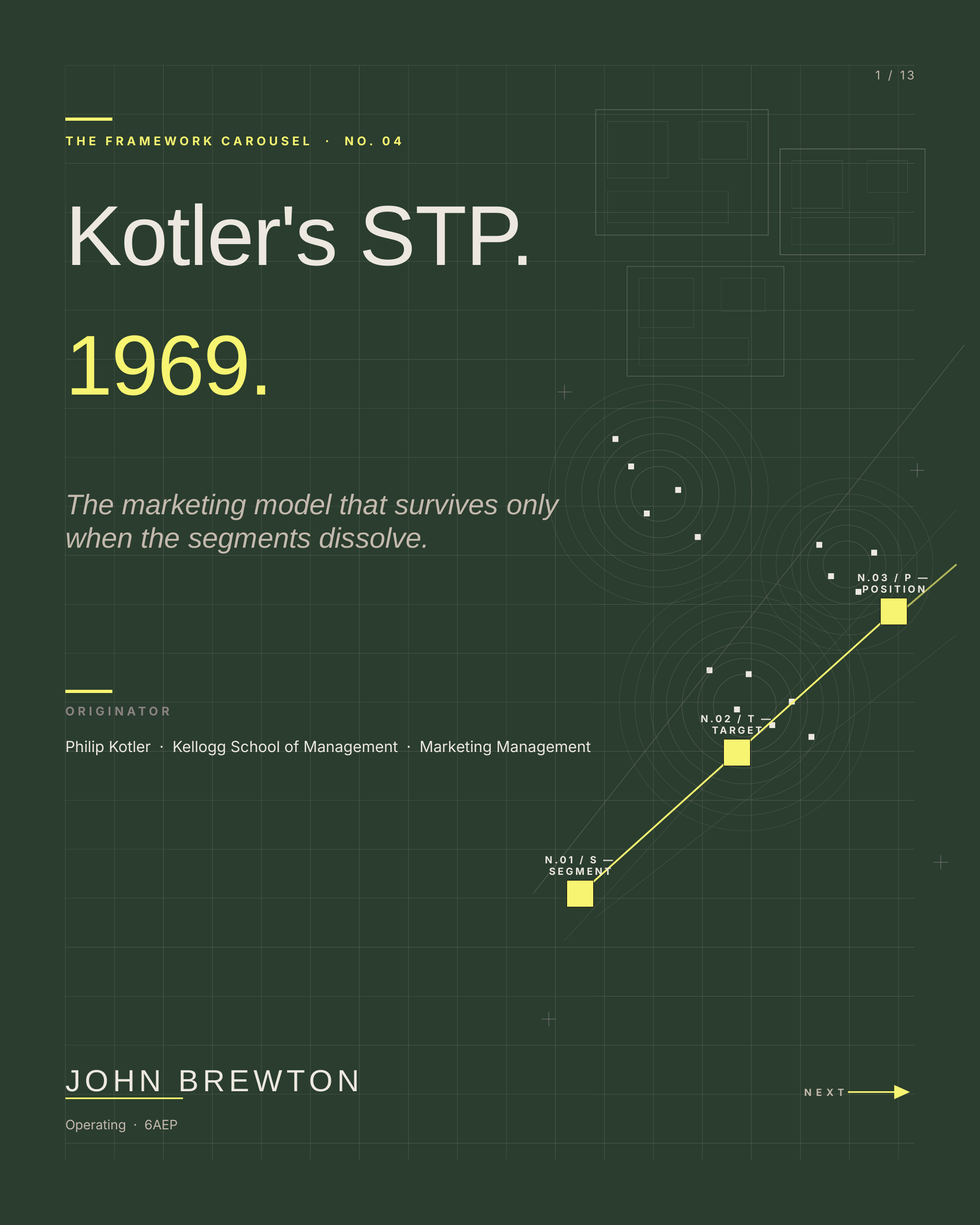

1 / 13

THE FRAMEWORK CAROUSEL  ·  NO. 04

Kotler's STP.

1969.

The marketing model that survives only when the segments dissolve.

N.03 / P — POSITION

ORIGINATOR

N.02 / T — TARGET

Philip Kotler  ·  Kellogg School of Management  ·  Marketing Management

N.01 / S — SEGMENT

JOHN BREWTON
NEXT

Operating  ·  6AEP